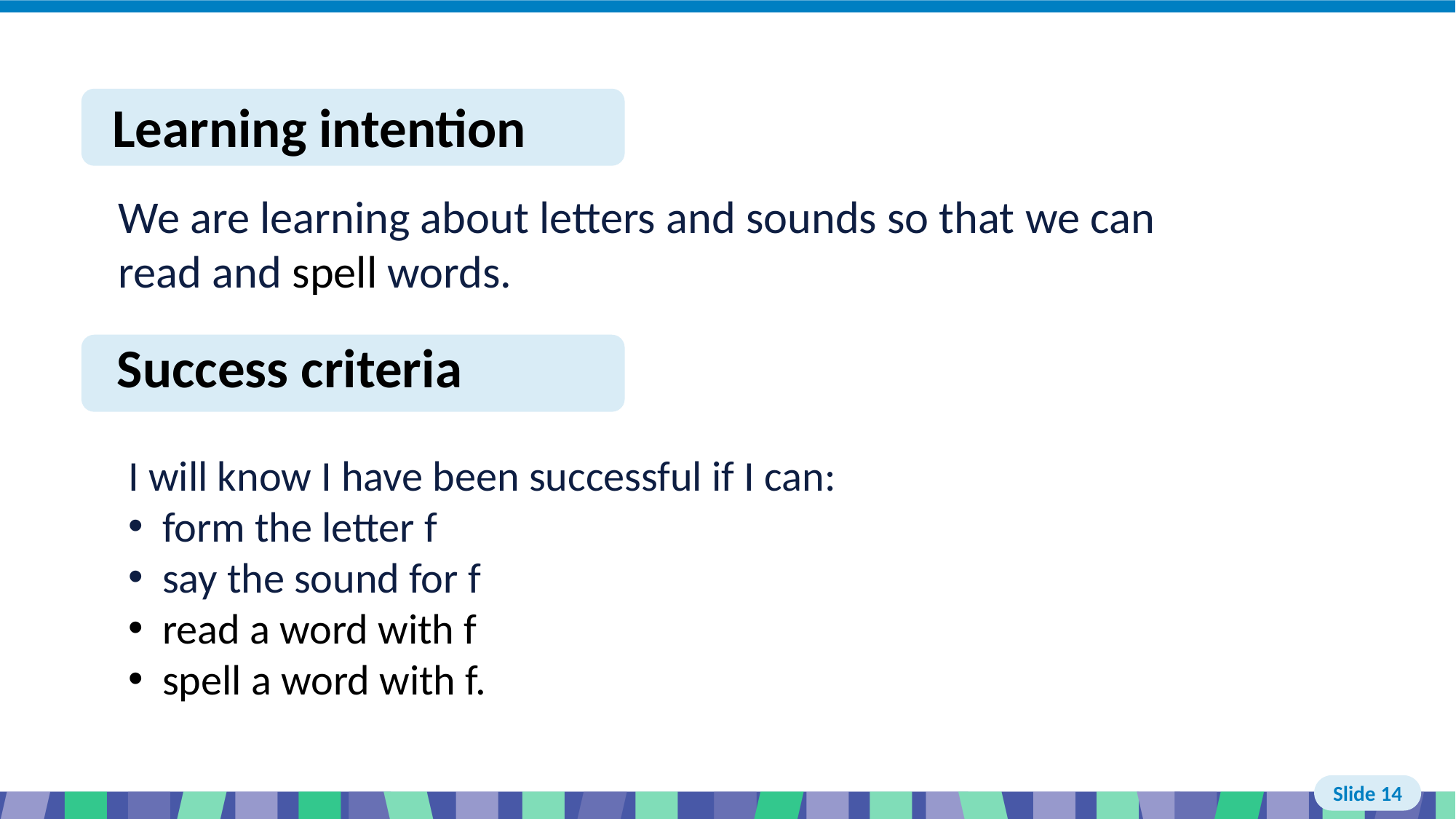

# Slide 14 Learning intention and success criteria
I will know I have been successful if I can:
form the letter f
say the sound for f
read a word with f
spell a word with f.